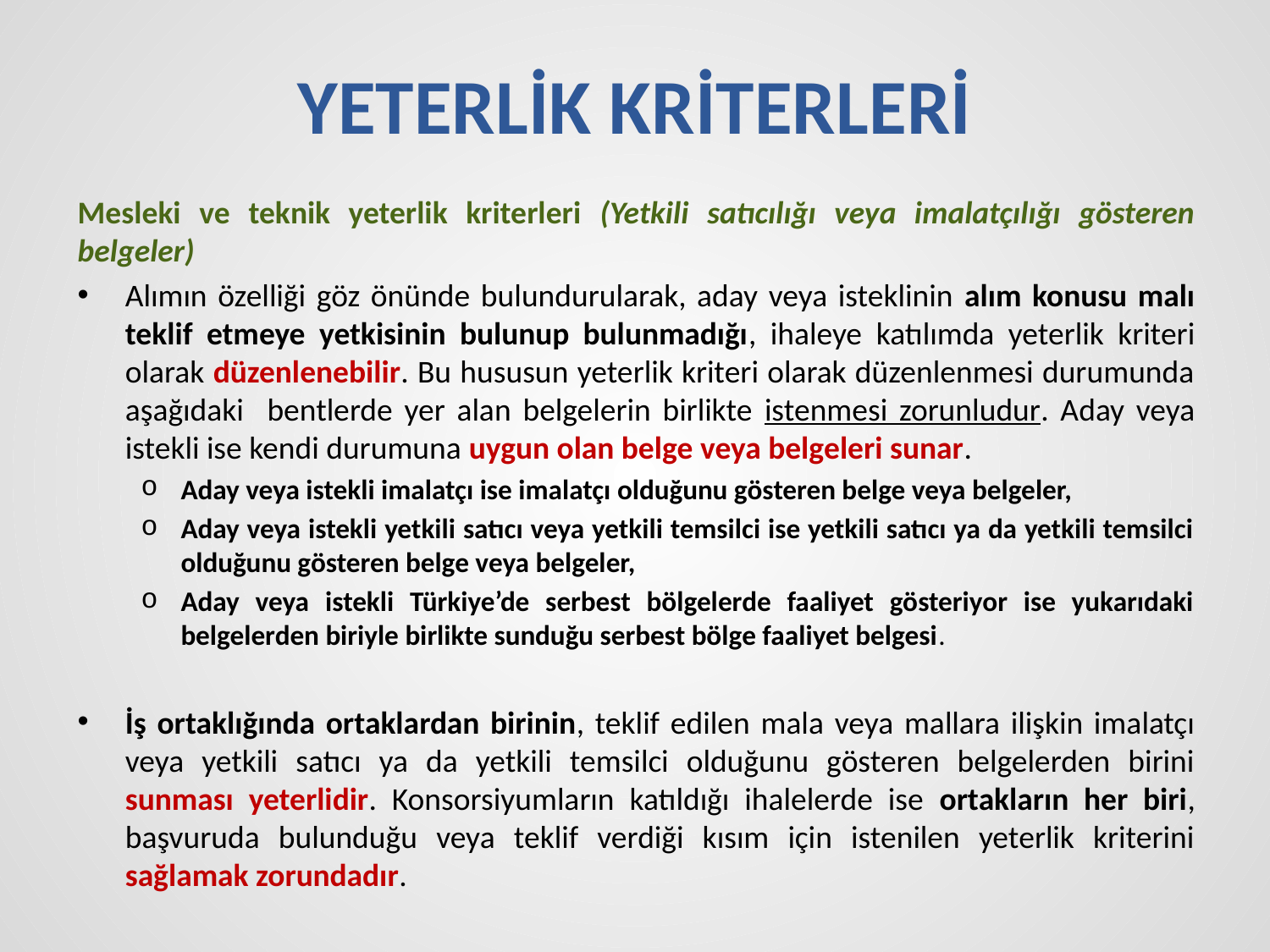

# YETERLİK KRİTERLERİ
Mesleki ve teknik yeterlik kriterleri (Yetkili satıcılığı veya imalatçılığı gösteren belgeler)
Alımın özelliği göz önünde bulundurularak, aday veya isteklinin alım konusu malı teklif etmeye yetkisinin bulunup bulunmadığı, ihaleye katılımda yeterlik kriteri olarak düzenlenebilir. Bu hususun yeterlik kriteri olarak düzenlenmesi durumunda aşağıdaki  bentlerde yer alan belgelerin birlikte istenmesi zorunludur. Aday veya istekli ise kendi durumuna uygun olan belge veya belgeleri sunar.
Aday veya istekli imalatçı ise imalatçı olduğunu gösteren belge veya belgeler,
Aday veya istekli yetkili satıcı veya yetkili temsilci ise yetkili satıcı ya da yetkili temsilci olduğunu gösteren belge veya belgeler,
Aday veya istekli Türkiye’de serbest bölgelerde faaliyet gösteriyor ise yukarıdaki belgelerden biriyle birlikte sunduğu serbest bölge faaliyet belgesi.

İş ortaklığında ortaklardan birinin, teklif edilen mala veya mallara ilişkin imalatçı veya yetkili satıcı ya da yetkili temsilci olduğunu gösteren belgelerden birini sunması yeterlidir. Konsorsiyumların katıldığı ihalelerde ise ortakların her biri, başvuruda bulunduğu veya teklif verdiği kısım için istenilen yeterlik kriterini sağlamak zorundadır.